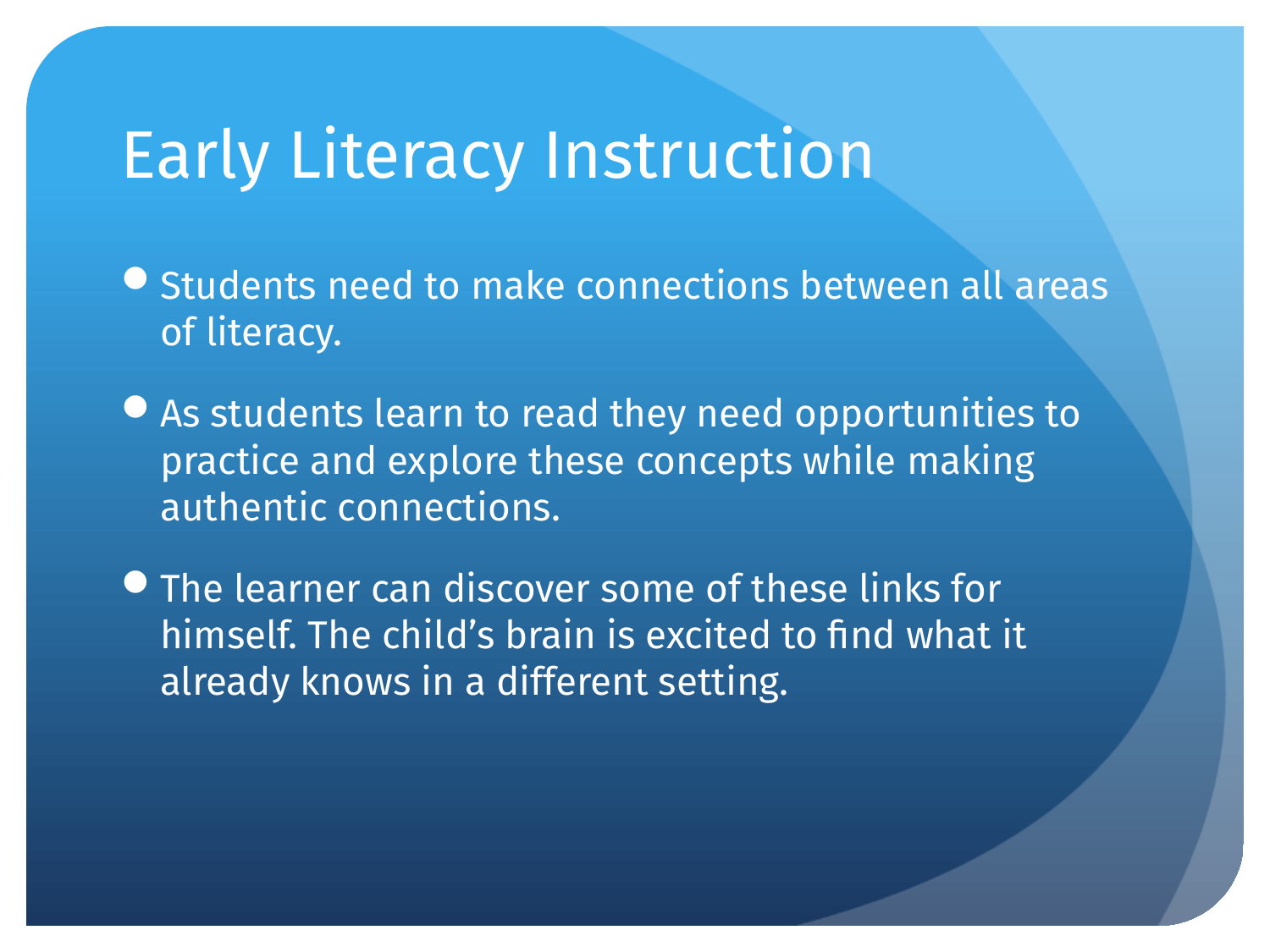

# Early Literacy Instruction
Students need to make connections between all areas of literacy.
As students learn to read they need opportunities to practice and explore these concepts while making authentic connections.
The learner can discover some of these links for himself. The child’s brain is excited to find what it already knows in a different setting.